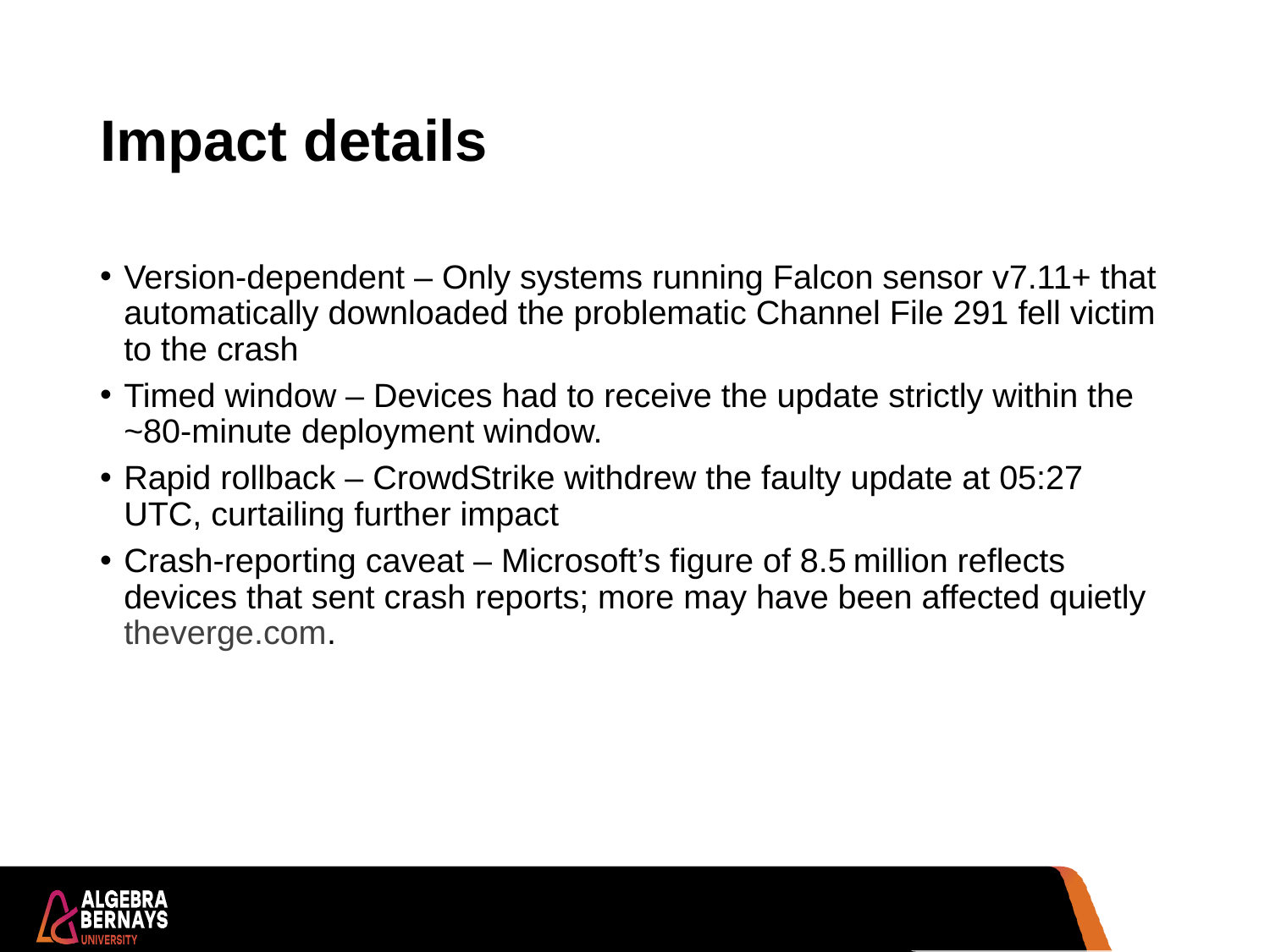

# Impact details
Version-dependent – Only systems running Falcon sensor v7.11+ that automatically downloaded the problematic Channel File 291 fell victim to the crash
Timed window – Devices had to receive the update strictly within the ~80-minute deployment window.
Rapid rollback – CrowdStrike withdrew the faulty update at 05:27 UTC, curtailing further impact
Crash-reporting caveat – Microsoft’s figure of 8.5 million reflects devices that sent crash reports; more may have been affected quietly theverge.com.